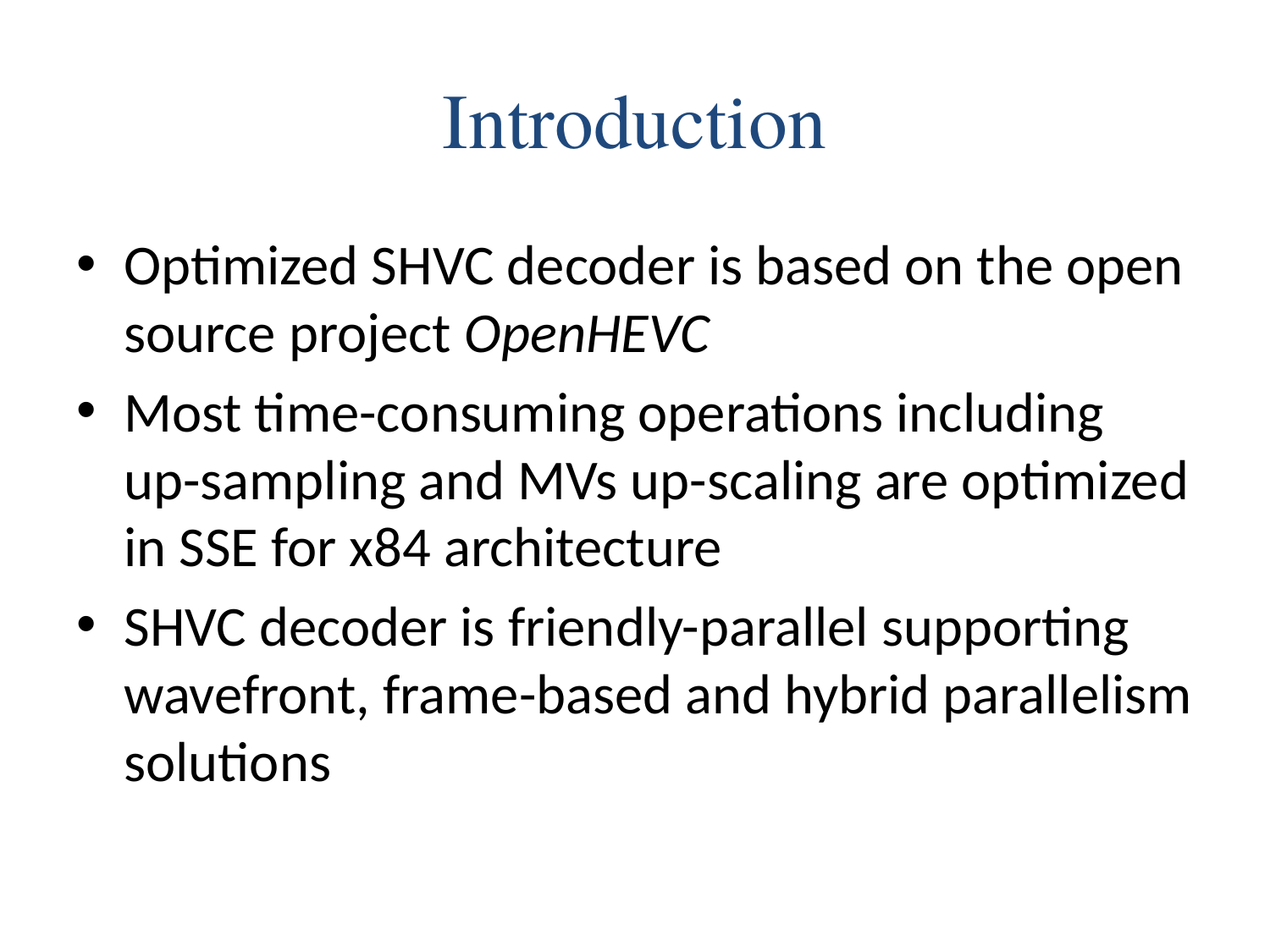

# Introduction
Optimized SHVC decoder is based on the open source project OpenHEVC
Most time-consuming operations including up-sampling and MVs up-scaling are optimized in SSE for x84 architecture
SHVC decoder is friendly-parallel supporting wavefront, frame-based and hybrid parallelism solutions